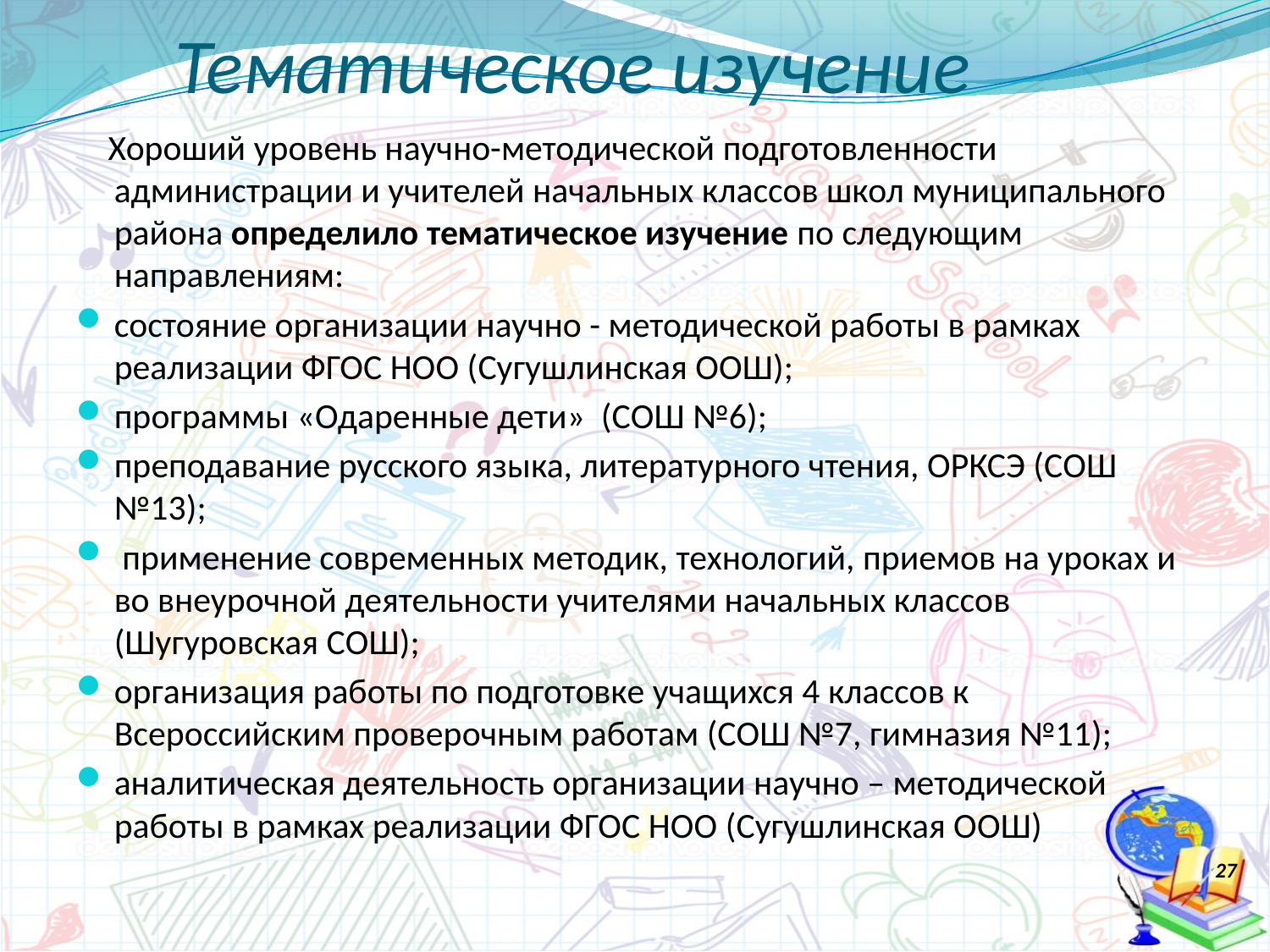

# Тематическое изучение
    Хороший уровень научно-методической подготовленности администрации и учителей начальных классов школ муниципального района определило тематическое изучение по следующим направлениям:
состояние организации научно - методической работы в рамках реализации ФГОС НОО (Сугушлинская ООШ);
программы «Одаренные дети»  (СОШ №6);
преподавание русского языка, литературного чтения, ОРКСЭ (СОШ №13);
 применение современных методик, технологий, приемов на уроках и во внеурочной деятельности учителями начальных классов (Шугуровская СОШ);
организация работы по подготовке учащихся 4 классов к Всероссийским проверочным работам (СОШ №7, гимназия №11);
аналитическая деятельность организации научно – методической работы в рамках реализации ФГОС НОО (Сугушлинская ООШ)
27